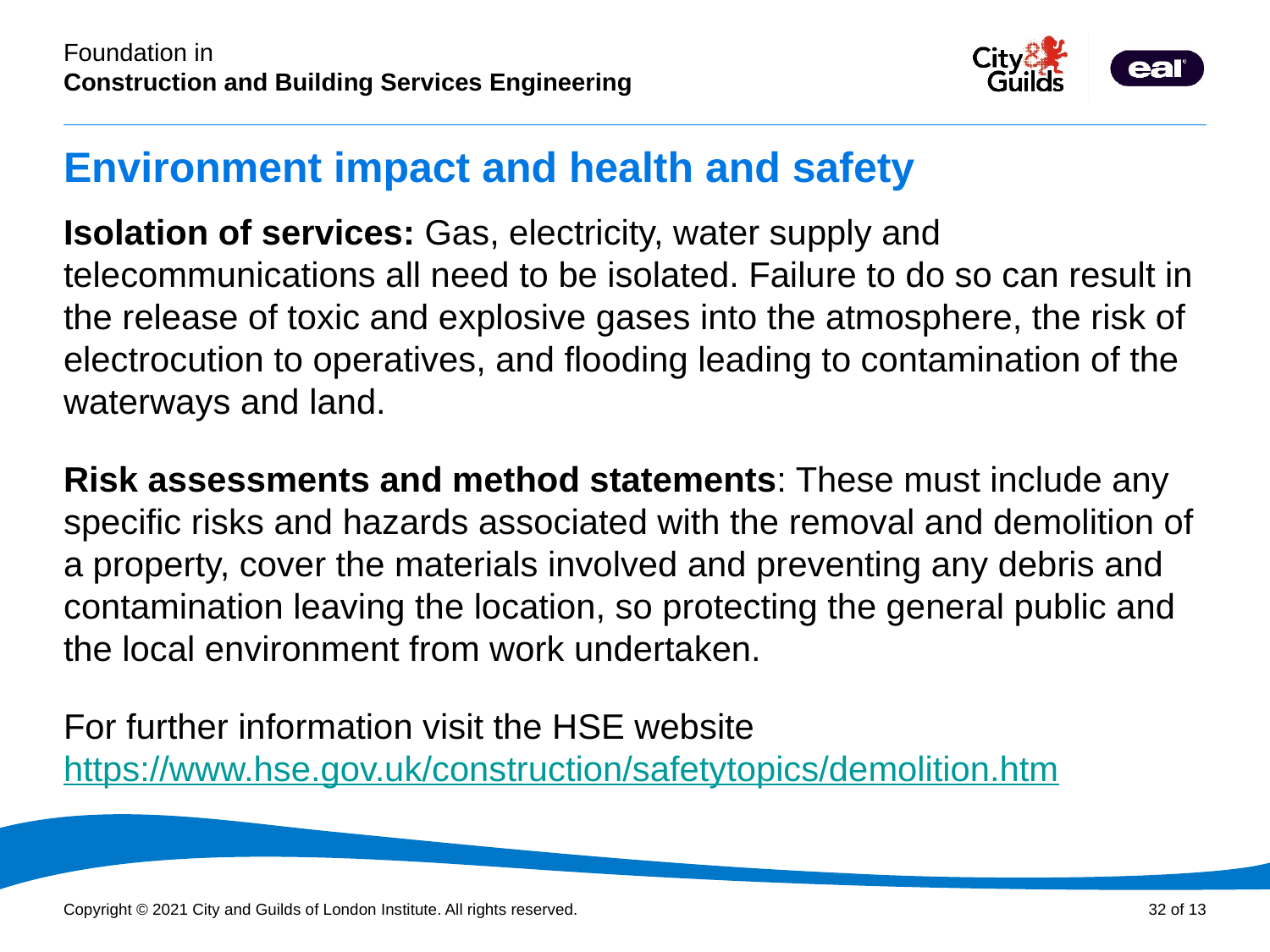

# Environment impact and health and safety
Isolation of services: Gas, electricity, water supply and telecommunications all need to be isolated. Failure to do so can result in the release of toxic and explosive gases into the atmosphere, the risk of electrocution to operatives, and flooding leading to contamination of the waterways and land.
Risk assessments and method statements: These must include any specific risks and hazards associated with the removal and demolition of a property, cover the materials involved and preventing any debris and contamination leaving the location, so protecting the general public and the local environment from work undertaken.
For further information visit the HSE website https://www.hse.gov.uk/construction/safetytopics/demolition.htm